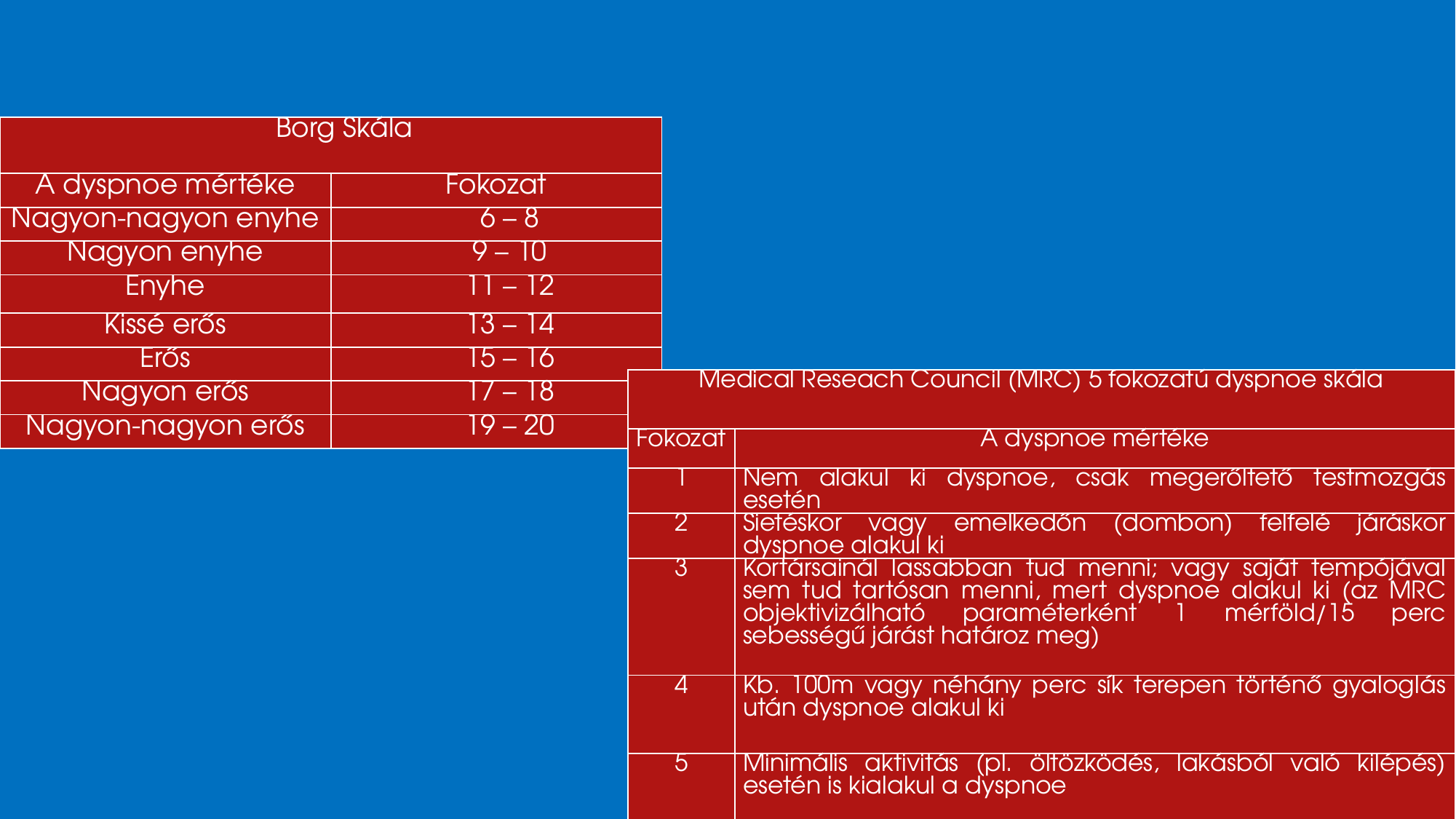

#
| Borg Skála |  |
| --- | --- |
| A dyspnoe mértéke | Fokozat |
| Nagyon-nagyon enyhe | 6 – 8 |
| Nagyon enyhe | 9 – 10 |
| Enyhe | 11 – 12 |
| Kissé erős | 13 – 14 |
| Erős | 15 – 16 |
| Nagyon erős | 17 – 18 |
| Nagyon-nagyon erős | 19 – 20 |
| Medical Reseach Council (MRC) 5 fokozatú dyspnoe skála |  |
| --- | --- |
| Fokozat | A dyspnoe mértéke |
| 1 | Nem alakul ki dyspnoe, csak megerőltető testmozgás esetén |
| 2 | Sietéskor vagy emelkedőn (dombon) felfelé járáskor dyspnoe alakul ki |
| 3 | Kortársainál lassabban tud menni; vagy saját tempójával sem tud tartósan menni, mert dyspnoe alakul ki (az MRC objektivizálható paraméterként 1 mérföld/15 perc sebességű járást határoz meg) |
| 4 | Kb. 100m vagy néhány perc sík terepen történő gyaloglás után dyspnoe alakul ki |
| 5 | Minimális aktivitás (pl. öltözködés, lakásból való kilépés) esetén is kialakul a dyspnoe |